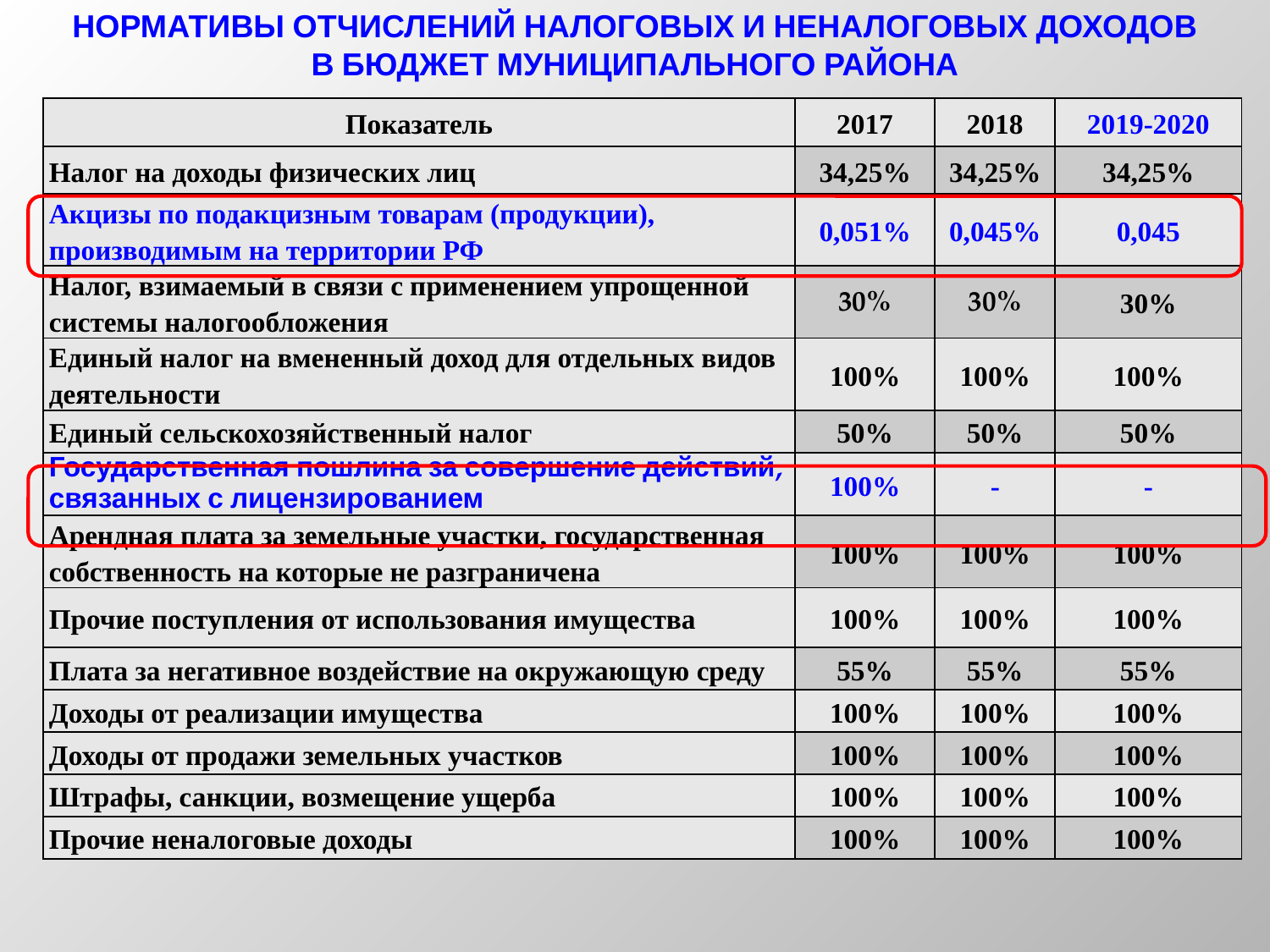

НОРМАТИВЫ ОТЧИСЛЕНИЙ НАЛОГОВЫХ И НЕНАЛОГОВЫХ ДОХОДОВ
В БЮДЖЕТ МУНИЦИПАЛЬНОГО РАЙОНА
| Показатель | 2017 | 2018 | 2019-2020 |
| --- | --- | --- | --- |
| Налог на доходы физических лиц | 34,25% | 34,25% | 34,25% |
| Акцизы по подакцизным товарам (продукции), производимым на территории РФ | 0,051% | 0,045% | 0,045 |
| Налог, взимаемый в связи с применением упрощенной системы налогообложения | 30% | 30% | 30% |
| Единый налог на вмененный доход для отдельных видов деятельности | 100% | 100% | 100% |
| Единый сельскохозяйственный налог | 50% | 50% | 50% |
| Государственная пошлина за совершение действий, связанных с лицензированием | 100% | - | - |
| Арендная плата за земельные участки, государственная собственность на которые не разграничена | 100% | 100% | 100% |
| Прочие поступления от использования имущества | 100% | 100% | 100% |
| Плата за негативное воздействие на окружающую среду | 55% | 55% | 55% |
| Доходы от реализации имущества | 100% | 100% | 100% |
| Доходы от продажи земельных участков | 100% | 100% | 100% |
| Штрафы, санкции, возмещение ущерба | 100% | 100% | 100% |
| Прочие неналоговые доходы | 100% | 100% | 100% |